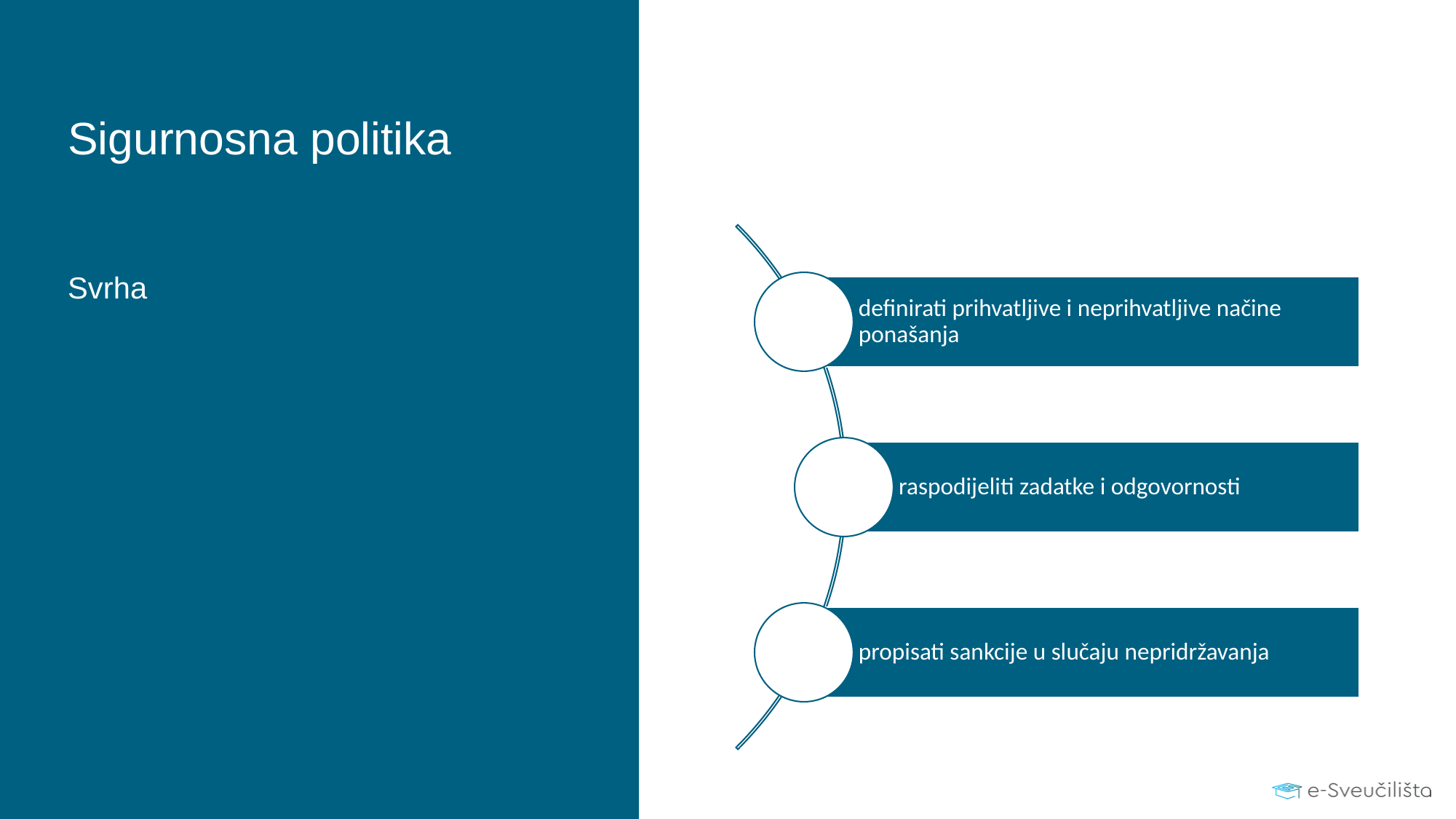

# Sigurnosna politika

definirati prihvatljive i neprihvatljive načine ponašanja

raspodijeliti zadatke i odgovornosti

propisati sankcije u slučaju nepridržavanja

Svrha